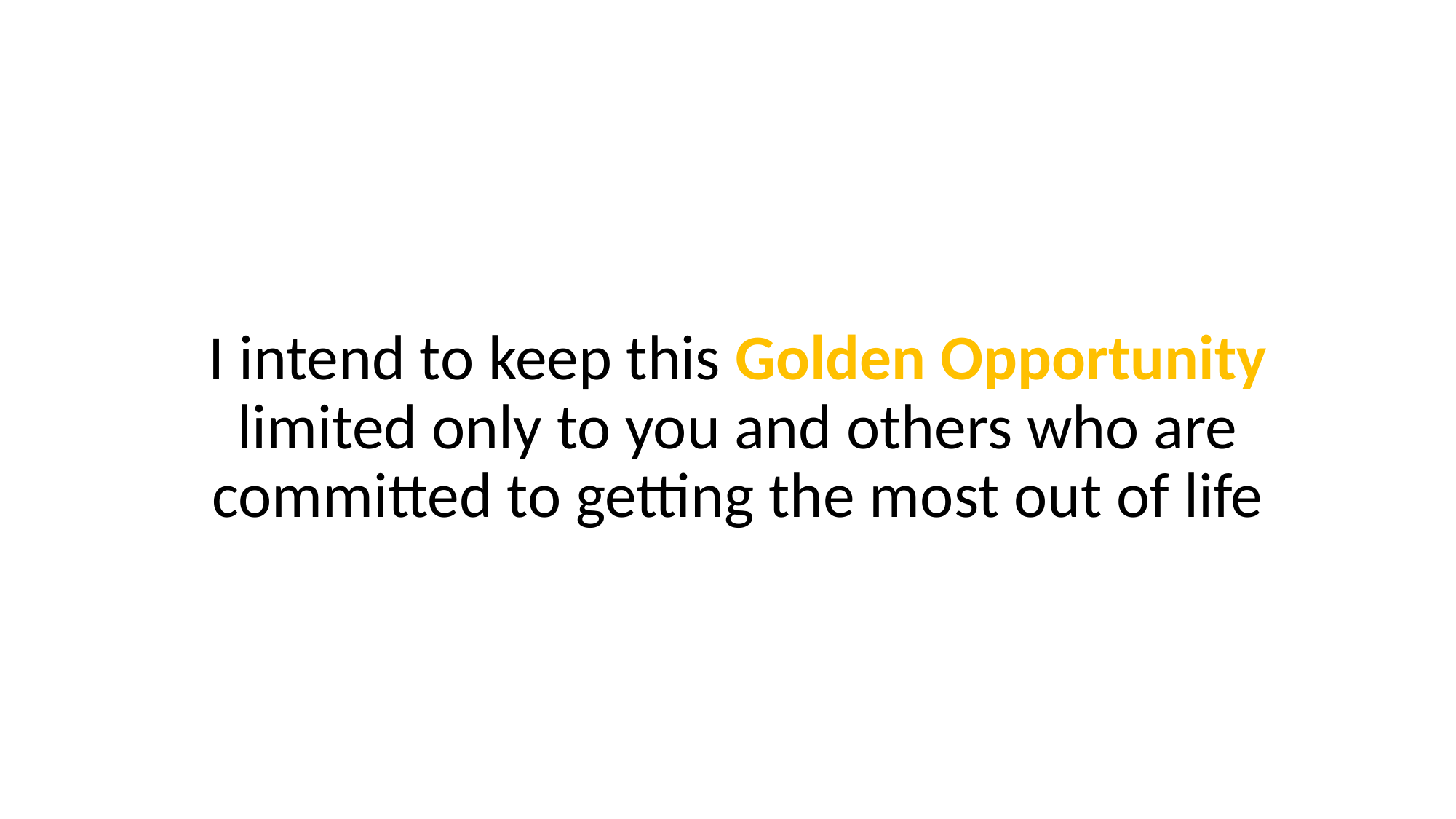

I intend to keep this Golden Opportunity limited only to you and others who are committed to getting the most out of life